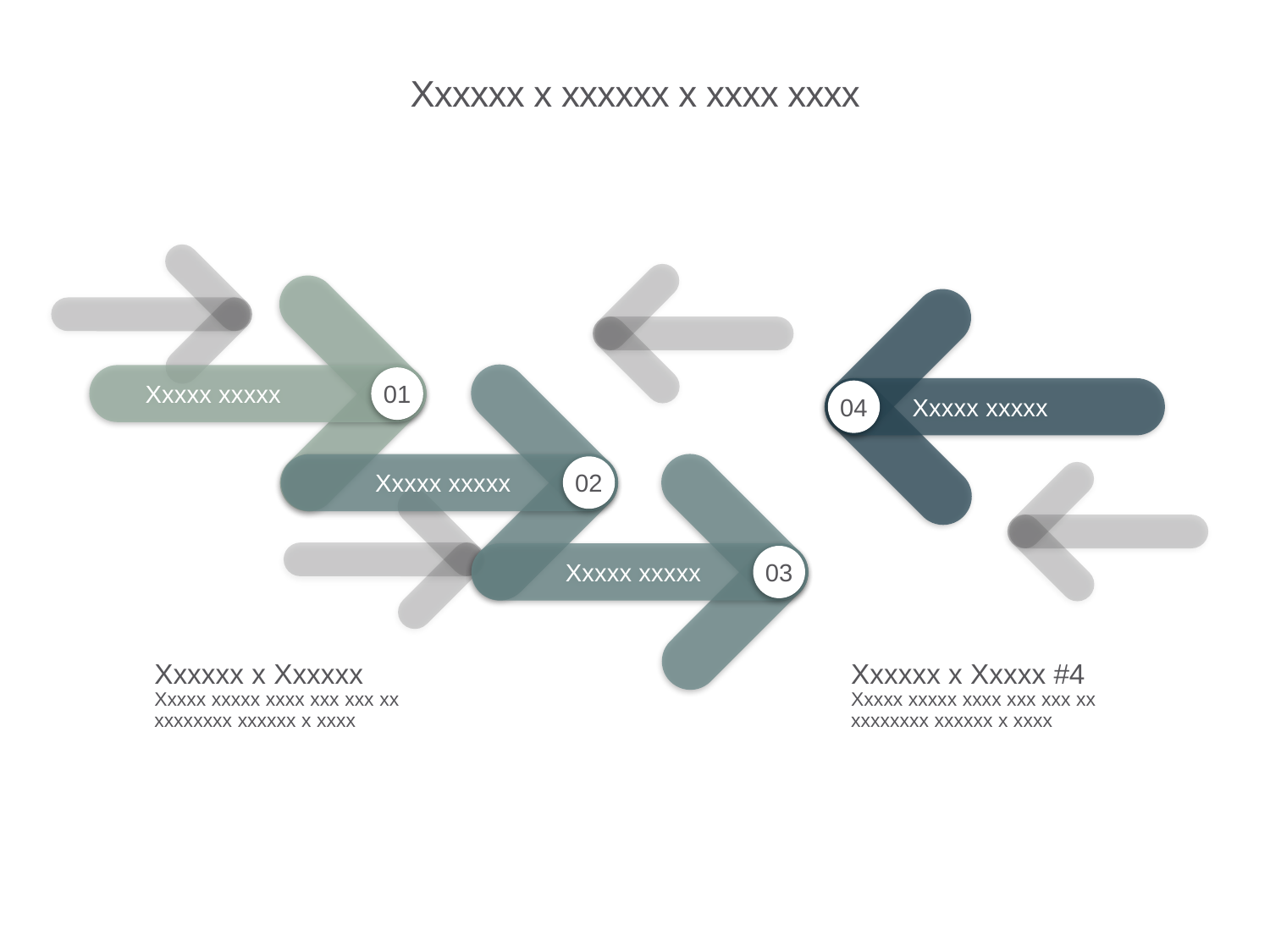

# Xxxxxx x xxxxxx x xxxx xxxx

Xxxxx xxxxx
01

Xxxxx xxxxx
04

Xxxxx xxxxx
02

Xxxxx xxxxx
03

Xxxxxx x Xxxxxx
Xxxxx xxxxx xxxx xxx xxx xx xxxxxxxx xxxxxx x xxxx
Xxxxxx x Xxxxx #4
Xxxxx xxxxx xxxx xxx xxx xx xxxxxxxx xxxxxx x xxxx